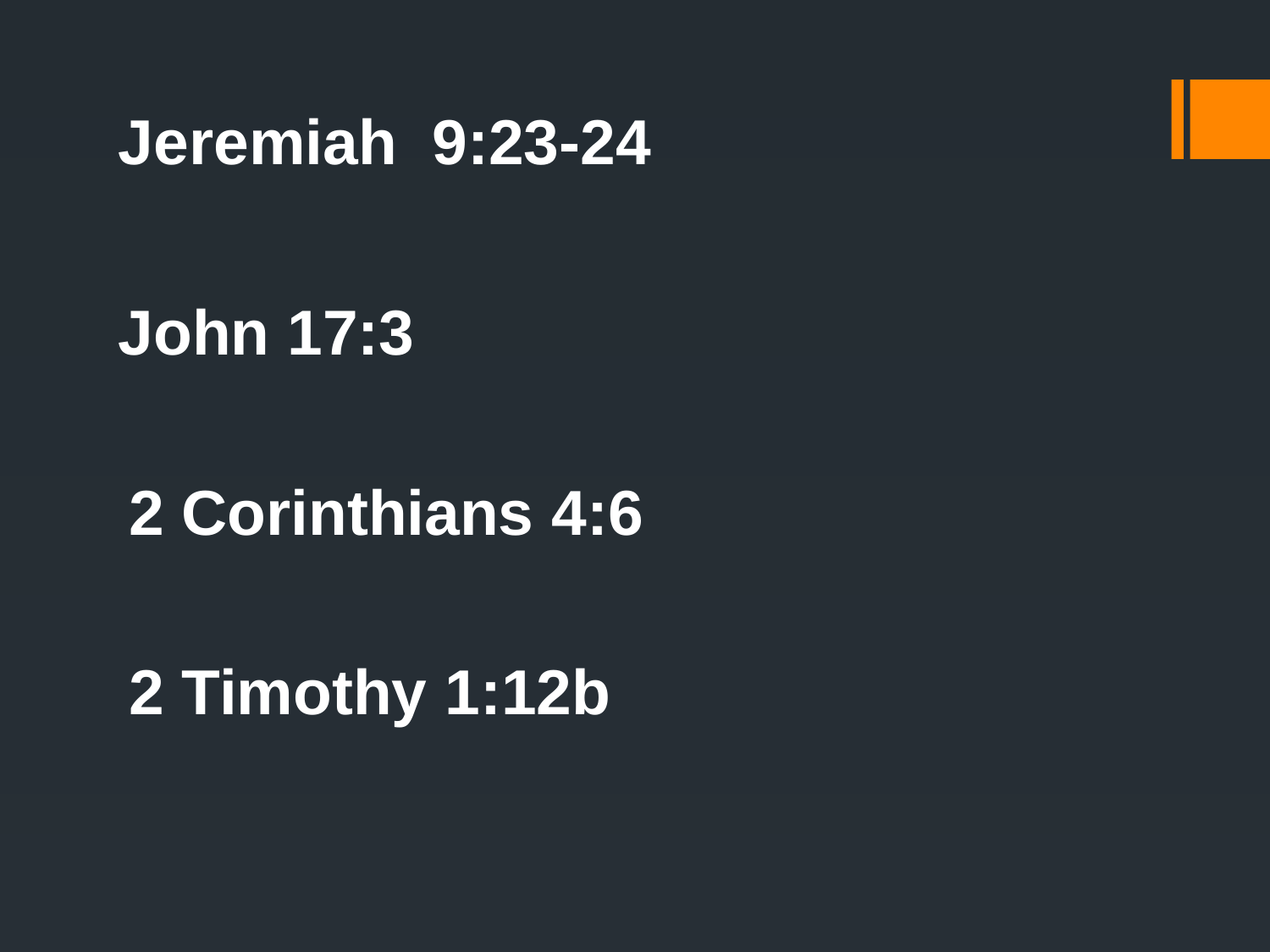

Jeremiah  9:23-24
John 17:3
2 Corinthians 4:6
2 Timothy 1:12b